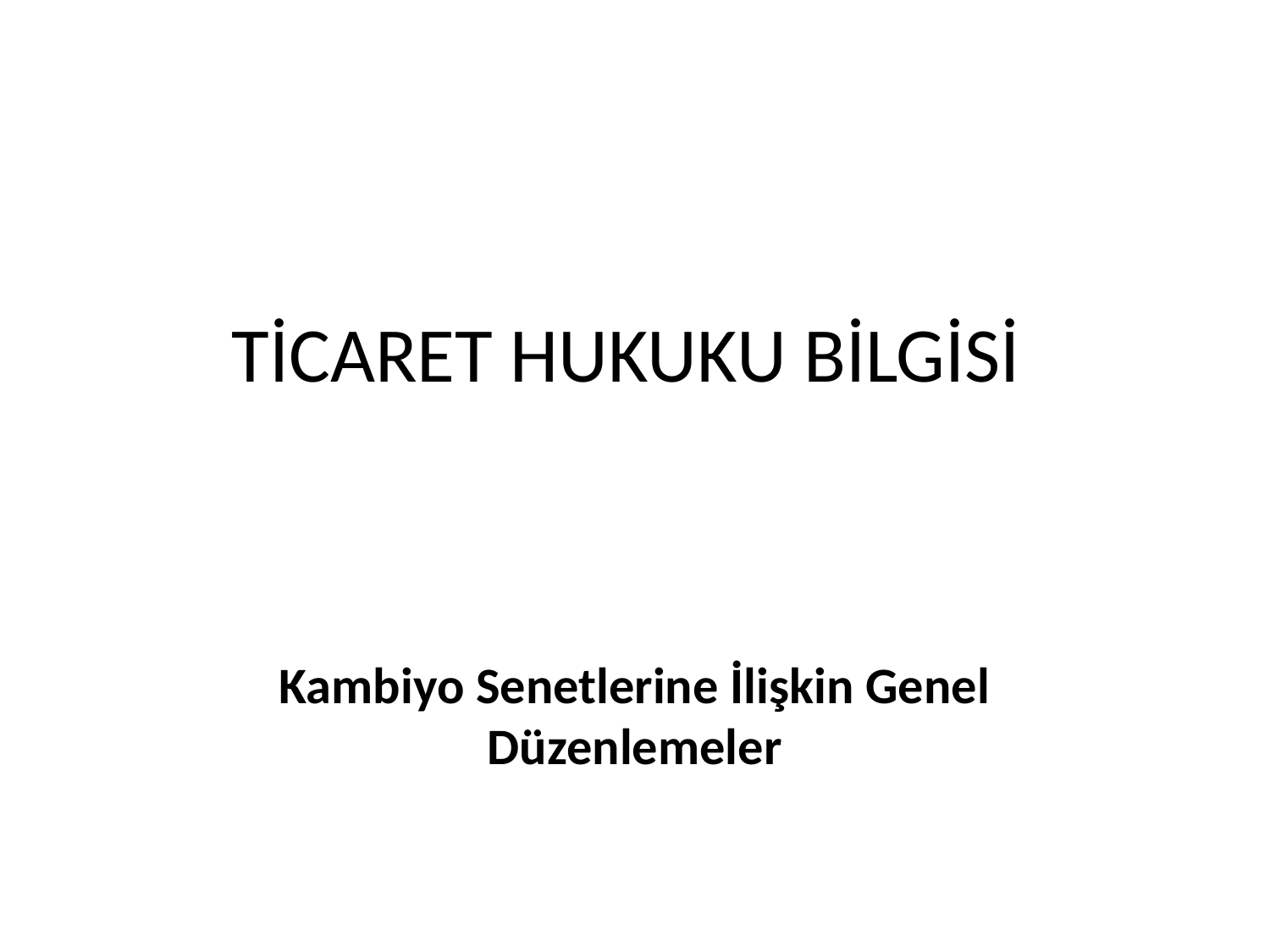

# TİCARET HUKUKU BİLGİSİ

Kambiyo Senetlerine İlişkin Genel Düzenlemeler